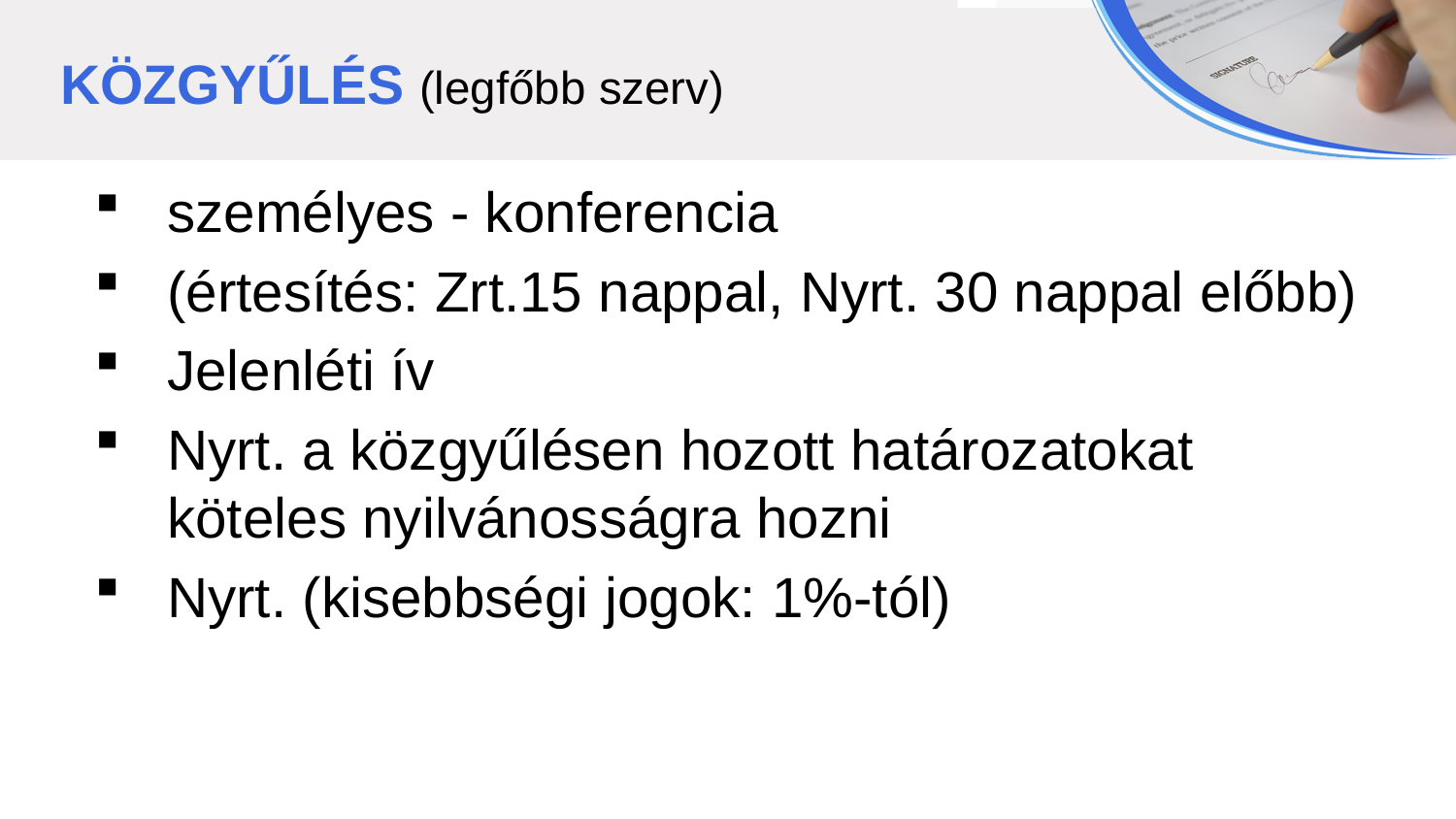

KÖZGYŰLÉS (legfőbb szerv)
személyes - konferencia
(értesítés: Zrt.15 nappal, Nyrt. 30 nappal előbb)
Jelenléti ív
Nyrt. a közgyűlésen hozott határozatokat köteles nyilvánosságra hozni
Nyrt. (kisebbségi jogok: 1%-tól)